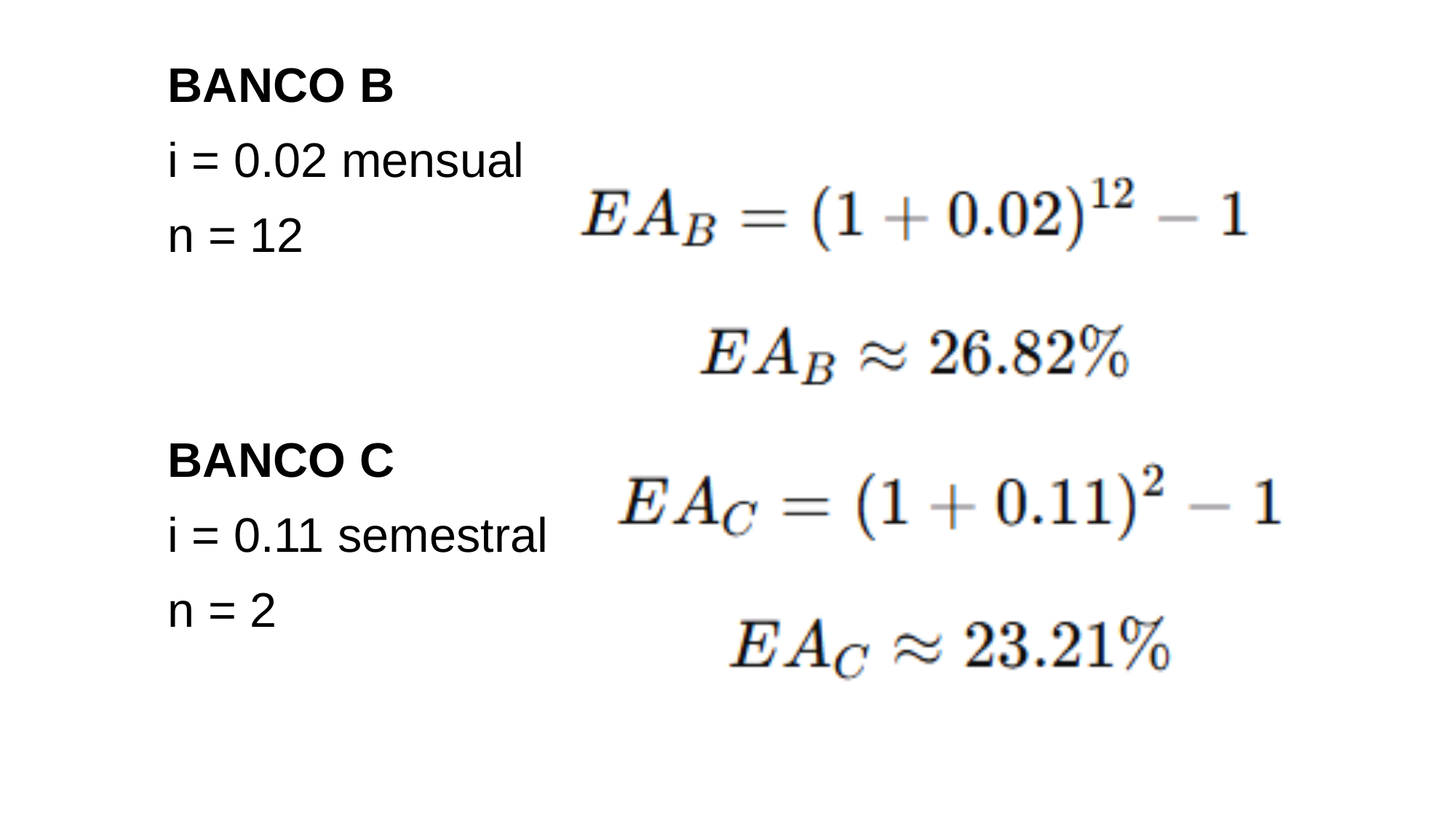

BANCO B
i = 0.02 mensual
n = 12

BANCO C
i = 0.11 semestral
n = 2